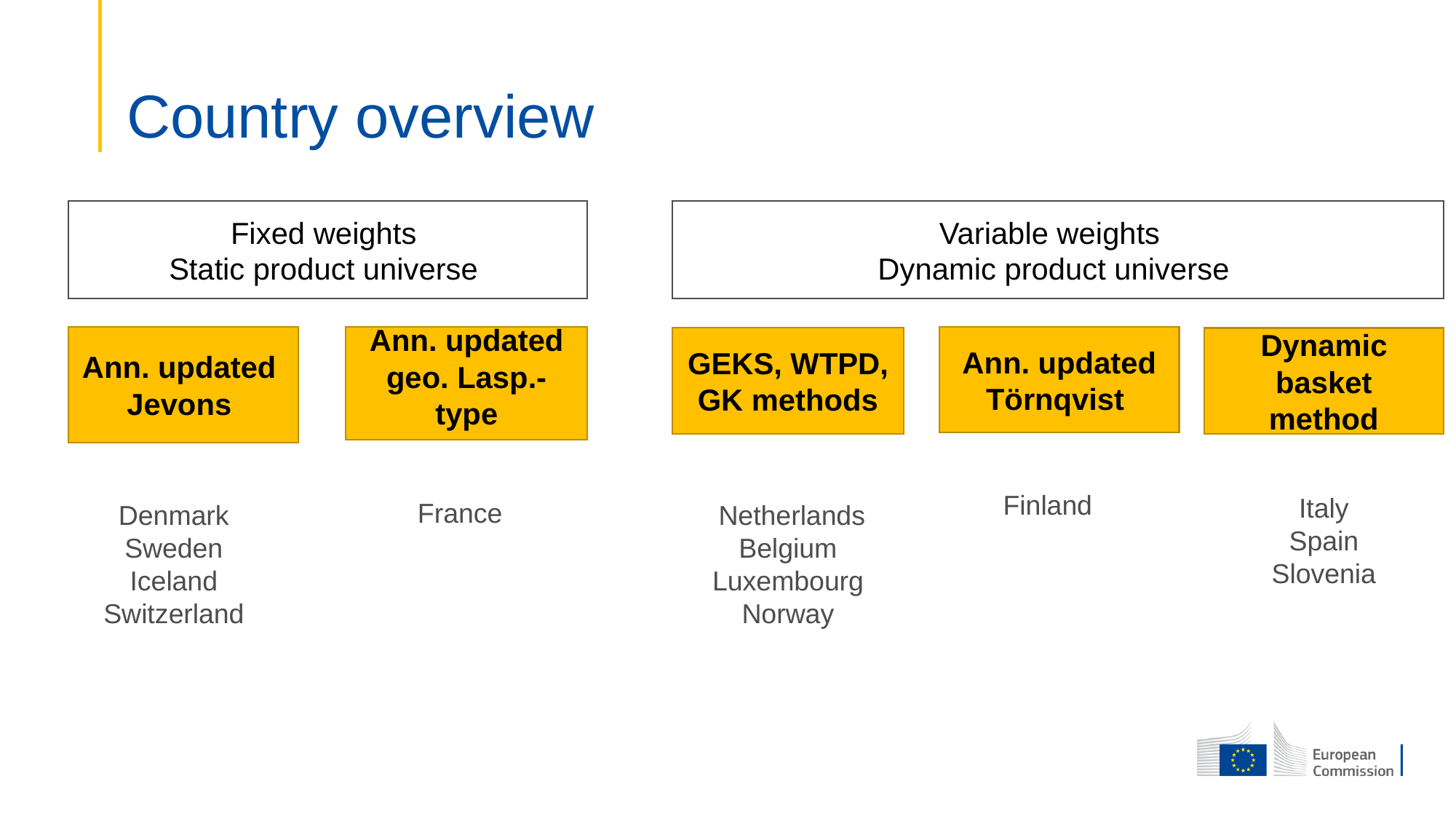

# Country overview

Fixed weights
Static product universe

Variable weights
Dynamic product universe

Ann. updated  Jevons

Ann. updated geo. Lasp.-type

Ann. updated Törnqvist
GEKS, WTPD, GK methods
Dynamic basket
method
Finland
Italy
Spain
Slovenia

France
Denmark
Sweden
Iceland
Switzerland
 Netherlands
Belgium
Luxembourg
Norway